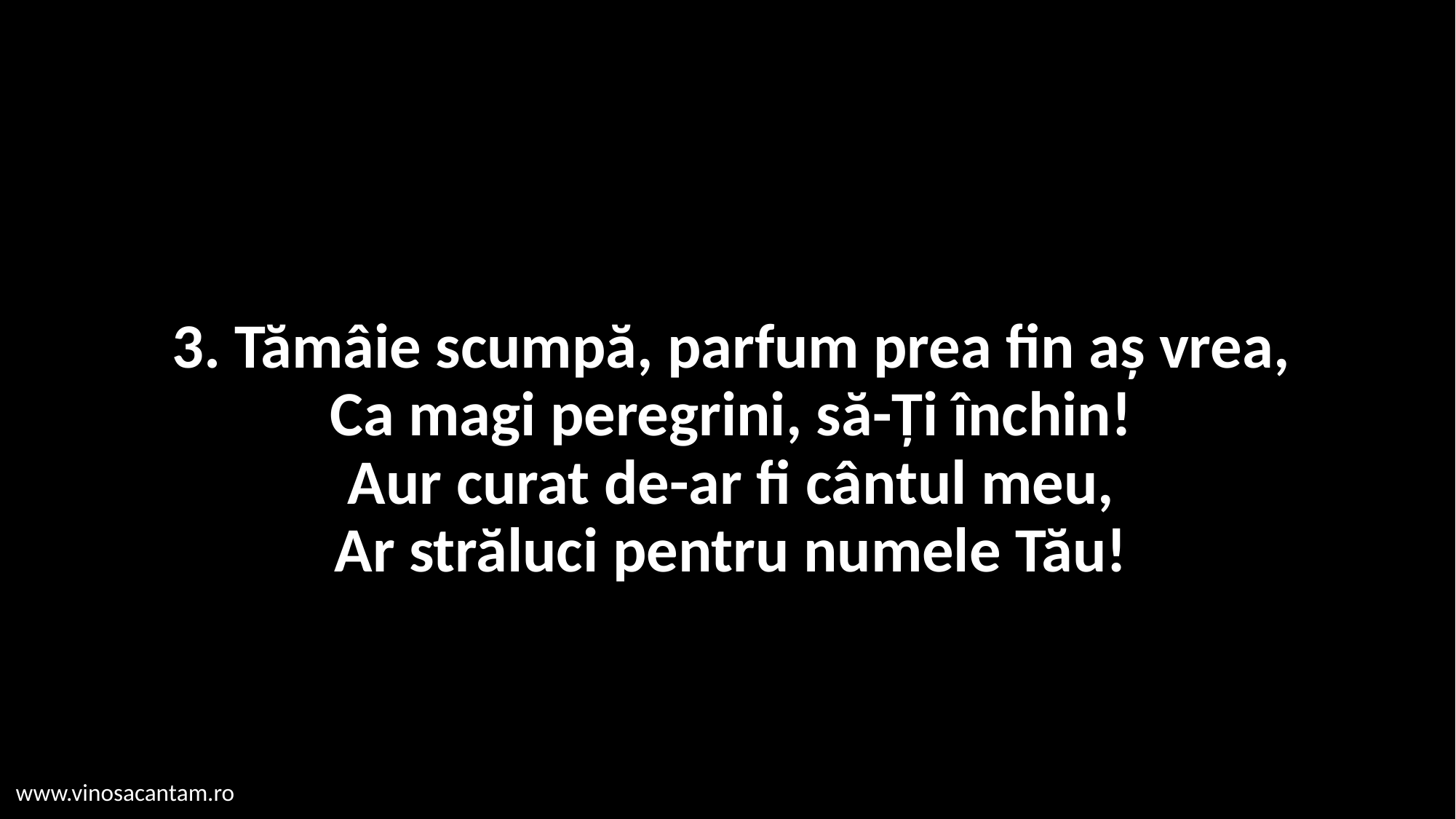

# 3. Tămâie scumpă, parfum prea fin aș vrea, Ca magi peregrini, să-Ți închin! Aur curat de-ar fi cântul meu, Ar străluci pentru numele Tău!
www.vinosacantam.ro